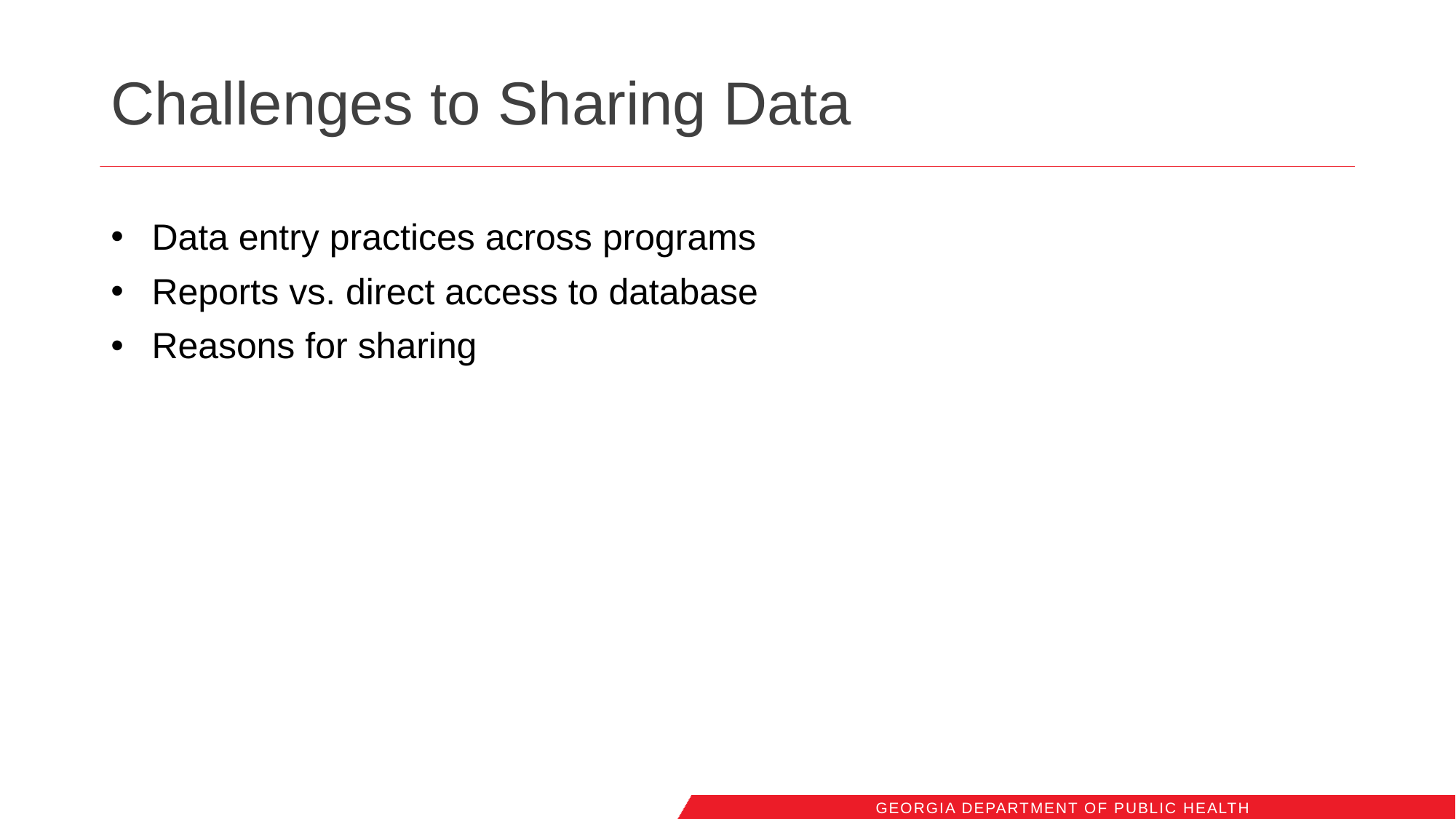

# Challenges to Sharing Data
Data entry practices across programs
Reports vs. direct access to database
Reasons for sharing